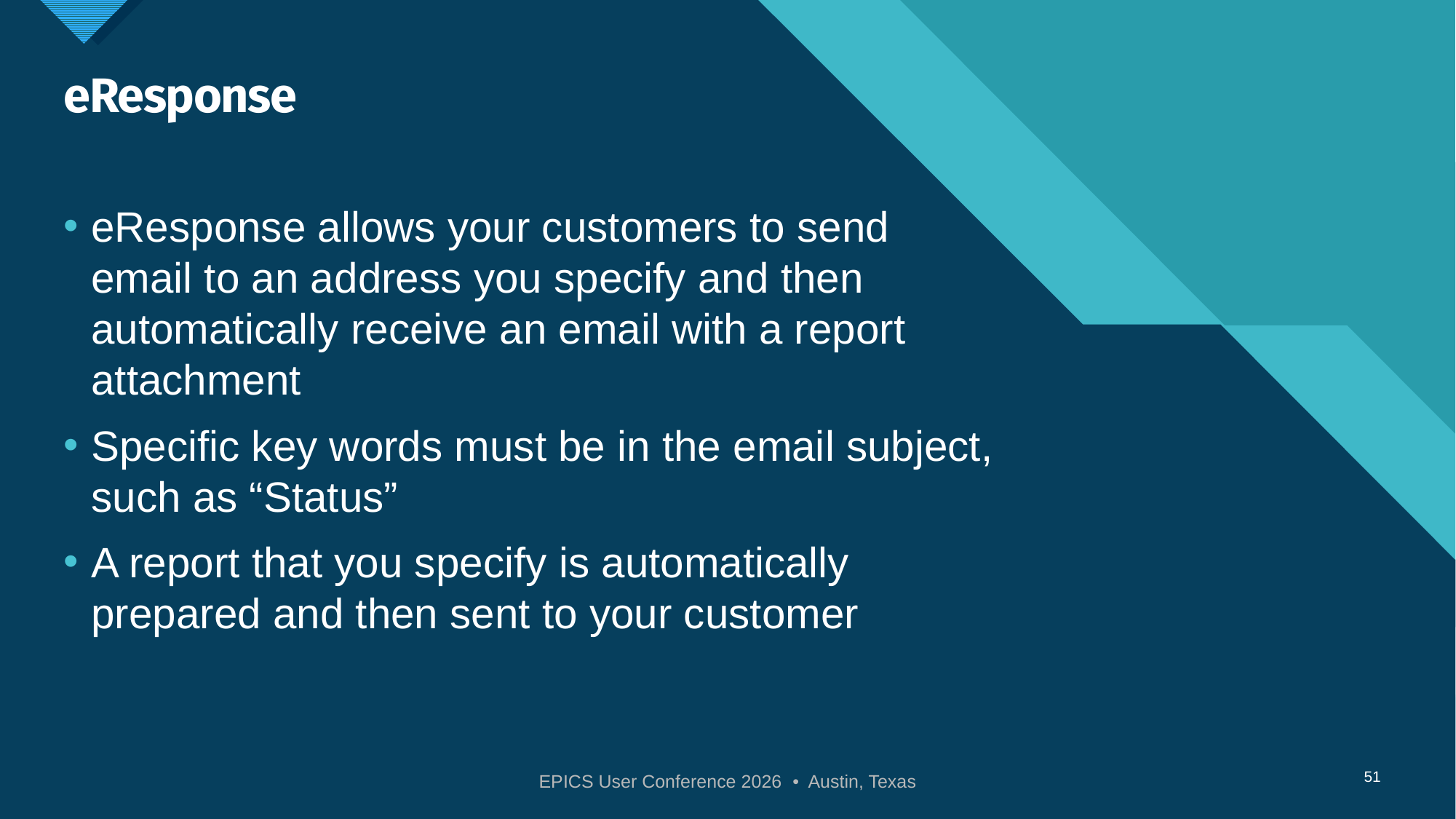

# eResponse
eResponse allows your customers to send email to an address you specify and then automatically receive an email with a report attachment
Specific key words must be in the email subject, such as “Status”
A report that you specify is automatically prepared and then sent to your customer
51
EPICS User Conference 2026  •  Austin, Texas